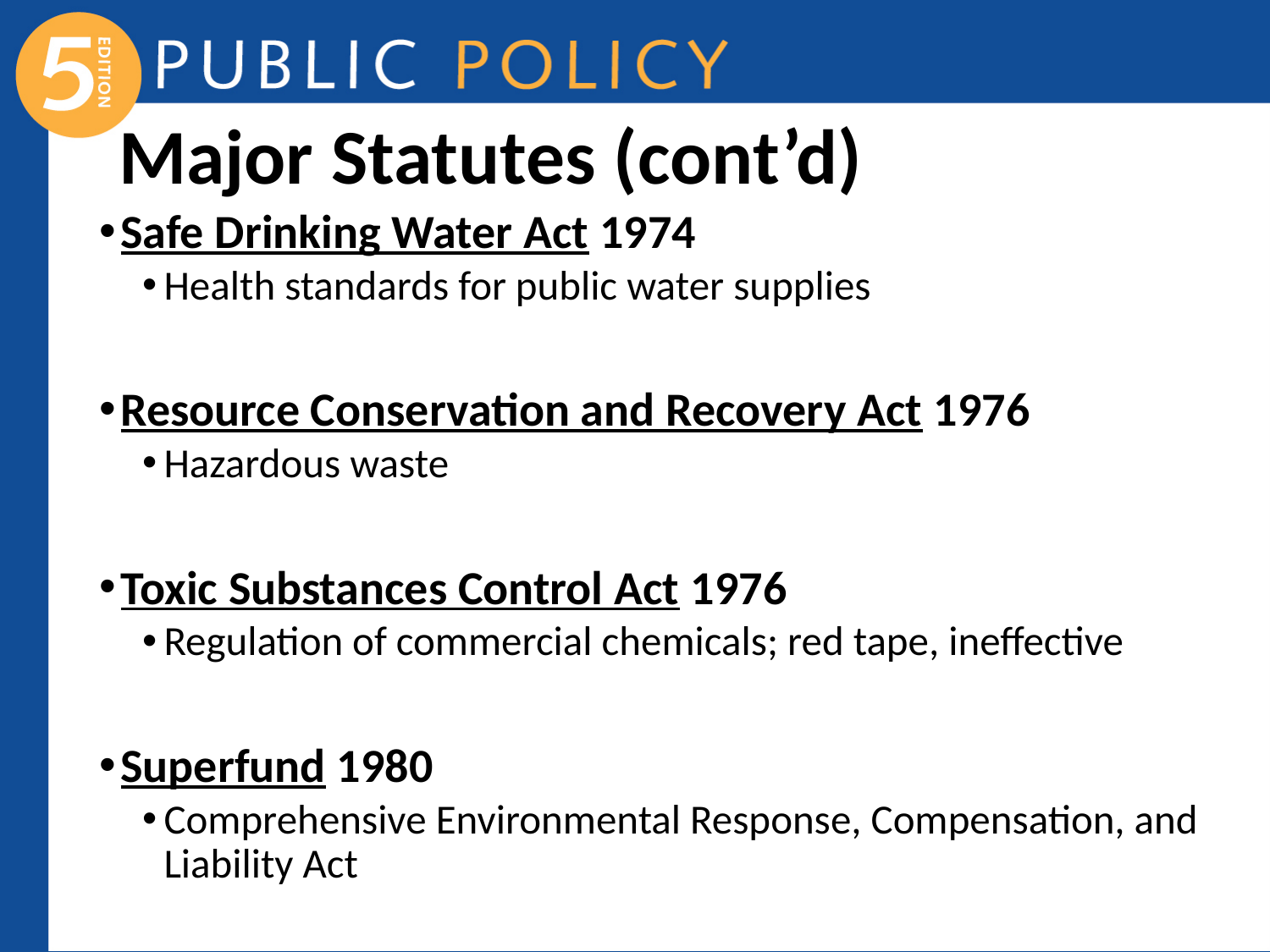

# Major Statutes (cont’d)
Safe Drinking Water Act 1974
Health standards for public water supplies

Resource Conservation and Recovery Act 1976
Hazardous waste

Toxic Substances Control Act 1976
Regulation of commercial chemicals; red tape, ineffective

Superfund 1980
Comprehensive Environmental Response, Compensation, and Liability Act